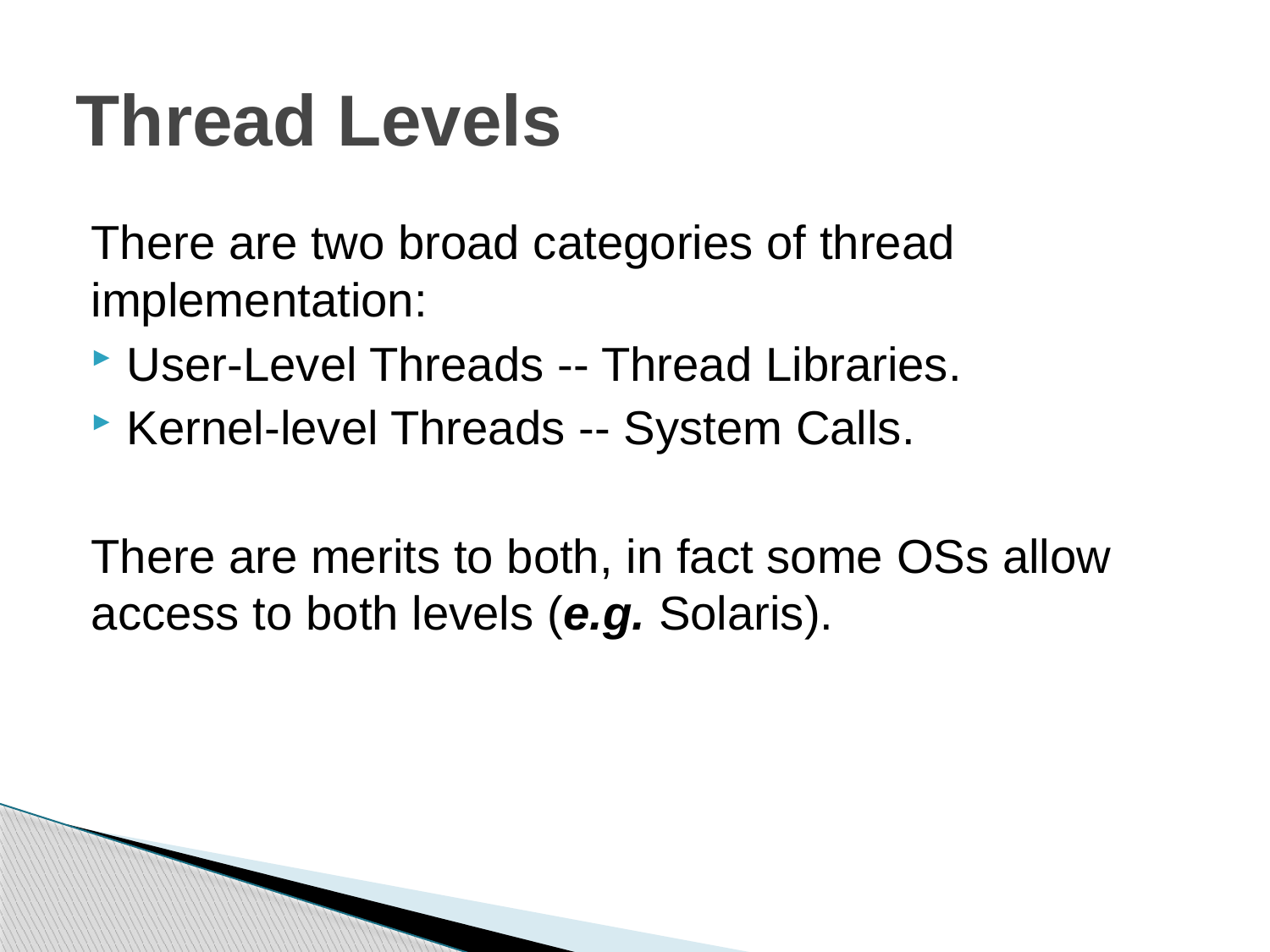

# Thread Levels
There are two broad categories of thread implementation:
User-Level Threads -- Thread Libraries.
Kernel-level Threads -- System Calls.

There are merits to both, in fact some OSs allow access to both levels (e.g. Solaris).